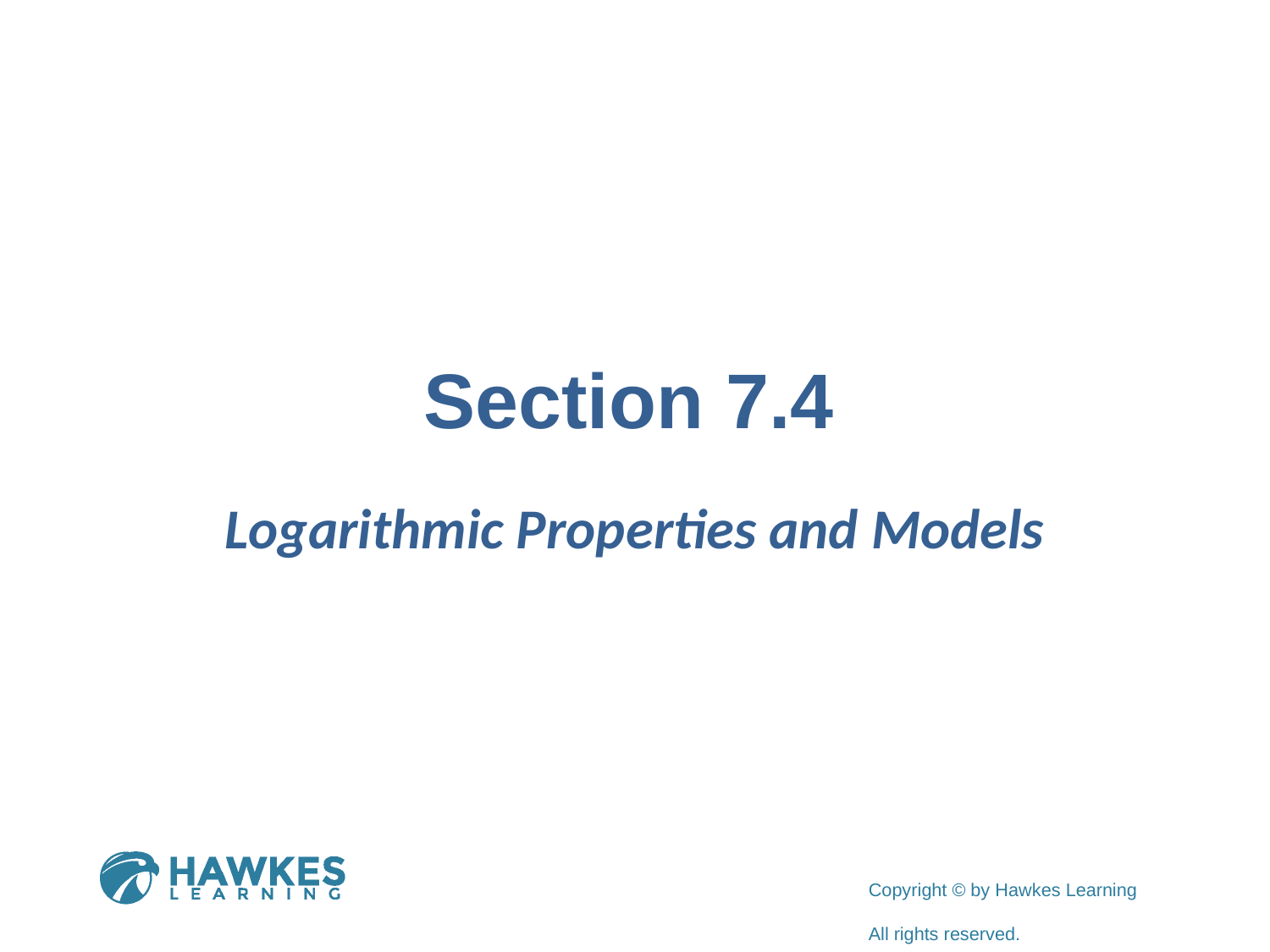

# Section 7.4
Logarithmic Properties and Models